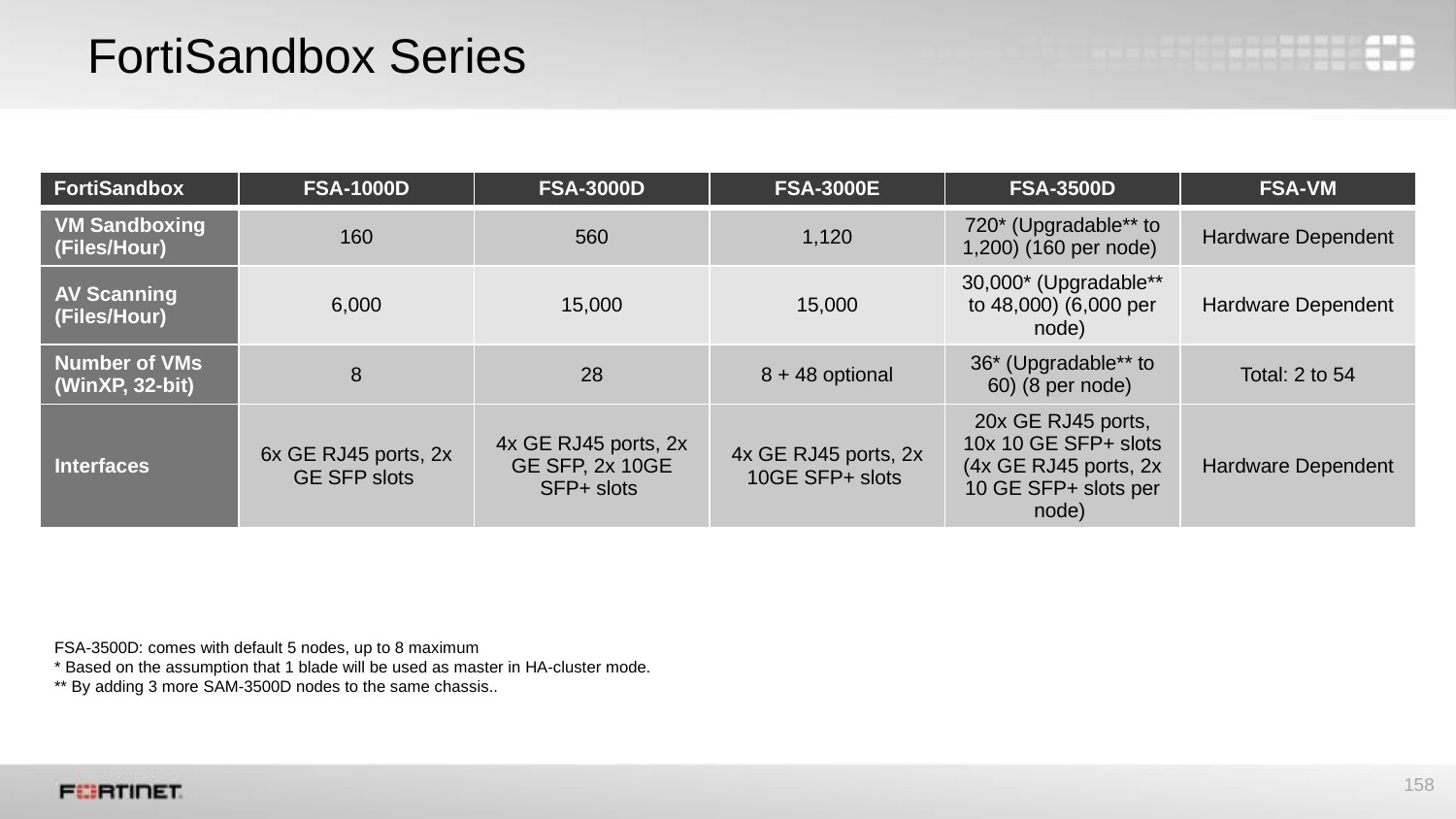

# FortiSandbox Series
| FortiSandbox | FSA-1000D | FSA-3000D | FSA-3000E | FSA-3500D | FSA-VM |
| --- | --- | --- | --- | --- | --- |
| VM Sandboxing (Files/Hour) | 160 | 560 | 1,120 | 720\* (Upgradable\*\* to 1,200) (160 per node) | Hardware Dependent |
| AV Scanning (Files/Hour) | 6,000 | 15,000 | 15,000 | 30,000\* (Upgradable\*\* to 48,000) (6,000 per node) | Hardware Dependent |
| Number of VMs (WinXP, 32-bit) | 8 | 28 | 8 + 48 optional | 36\* (Upgradable\*\* to 60) (8 per node) | Total: 2 to 54 |
| Interfaces | 6x GE RJ45 ports, 2x GE SFP slots | 4x GE RJ45 ports, 2x GE SFP, 2x 10GE SFP+ slots | 4x GE RJ45 ports, 2x 10GE SFP+ slots | 20x GE RJ45 ports, 10x 10 GE SFP+ slots (4x GE RJ45 ports, 2x 10 GE SFP+ slots per node) | Hardware Dependent |

FSA-3500D: comes with default 5 nodes, up to 8 maximum
* Based on the assumption that 1 blade will be used as master in HA-cluster mode.
** By adding 3 more SAM-3500D nodes to the same chassis..